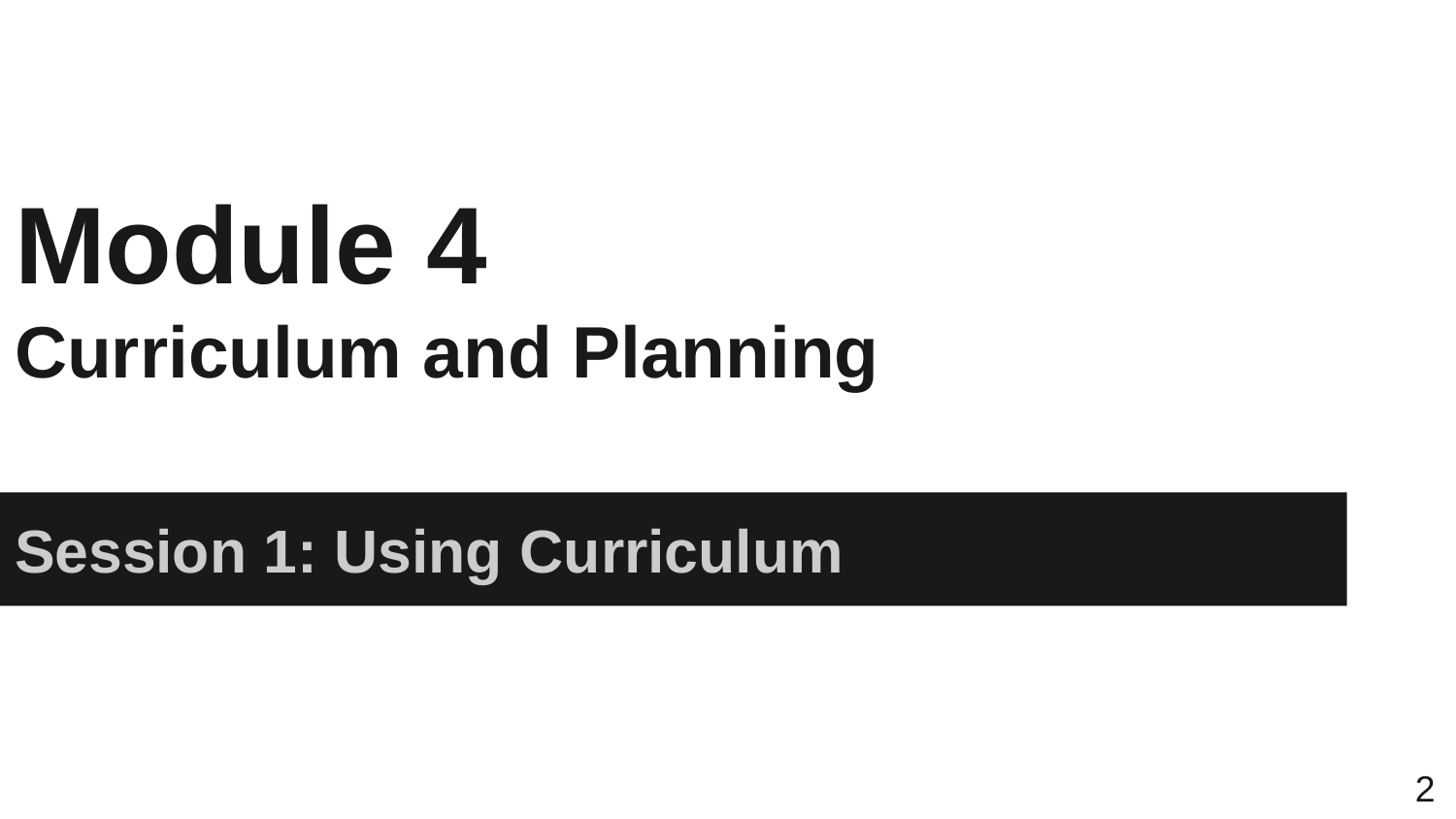

# Module 4
Curriculum and Planning
Session 1: Using Curriculum
2